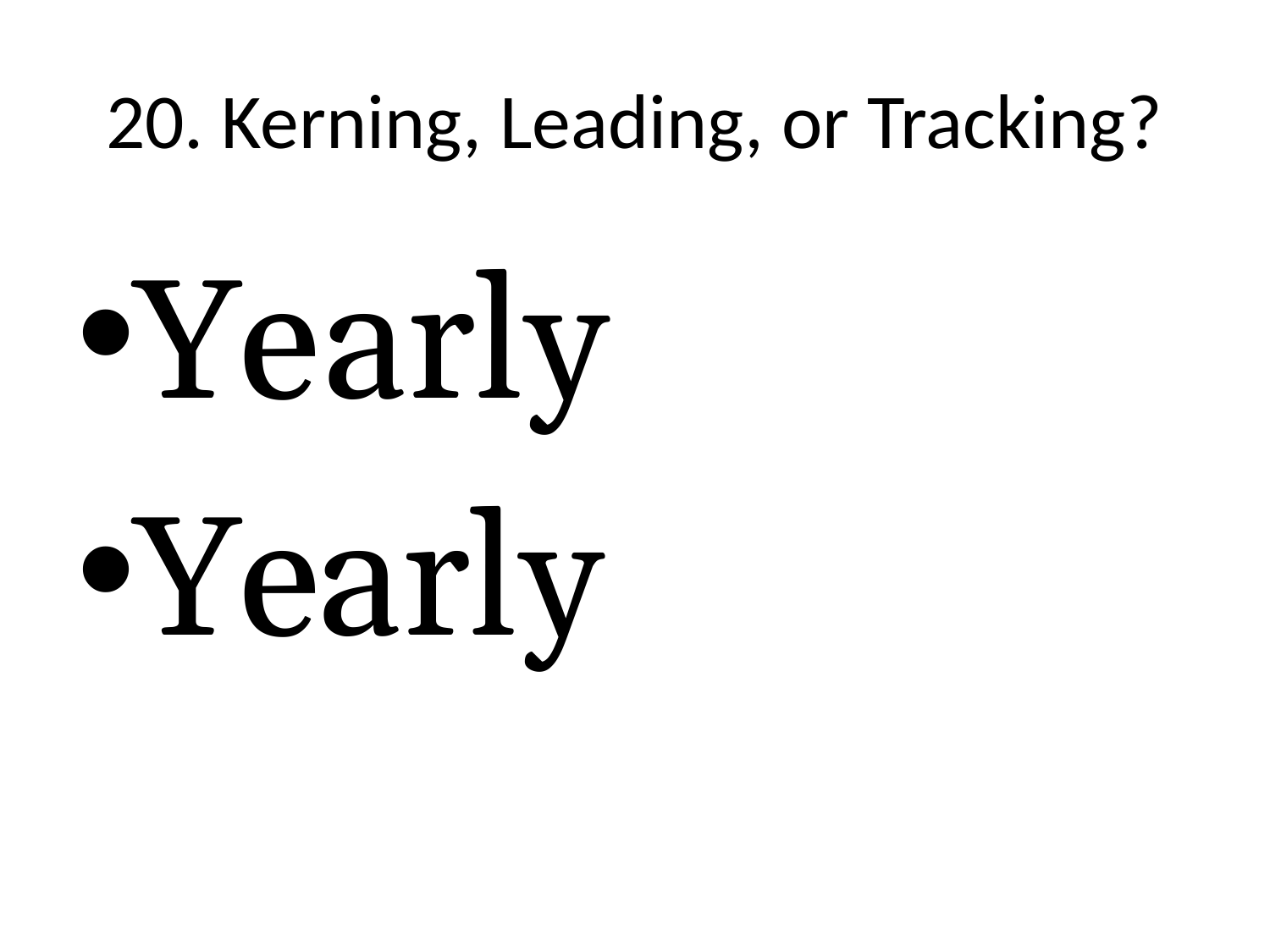

# 20. Kerning, Leading, or Tracking?
Yearly
Yearly